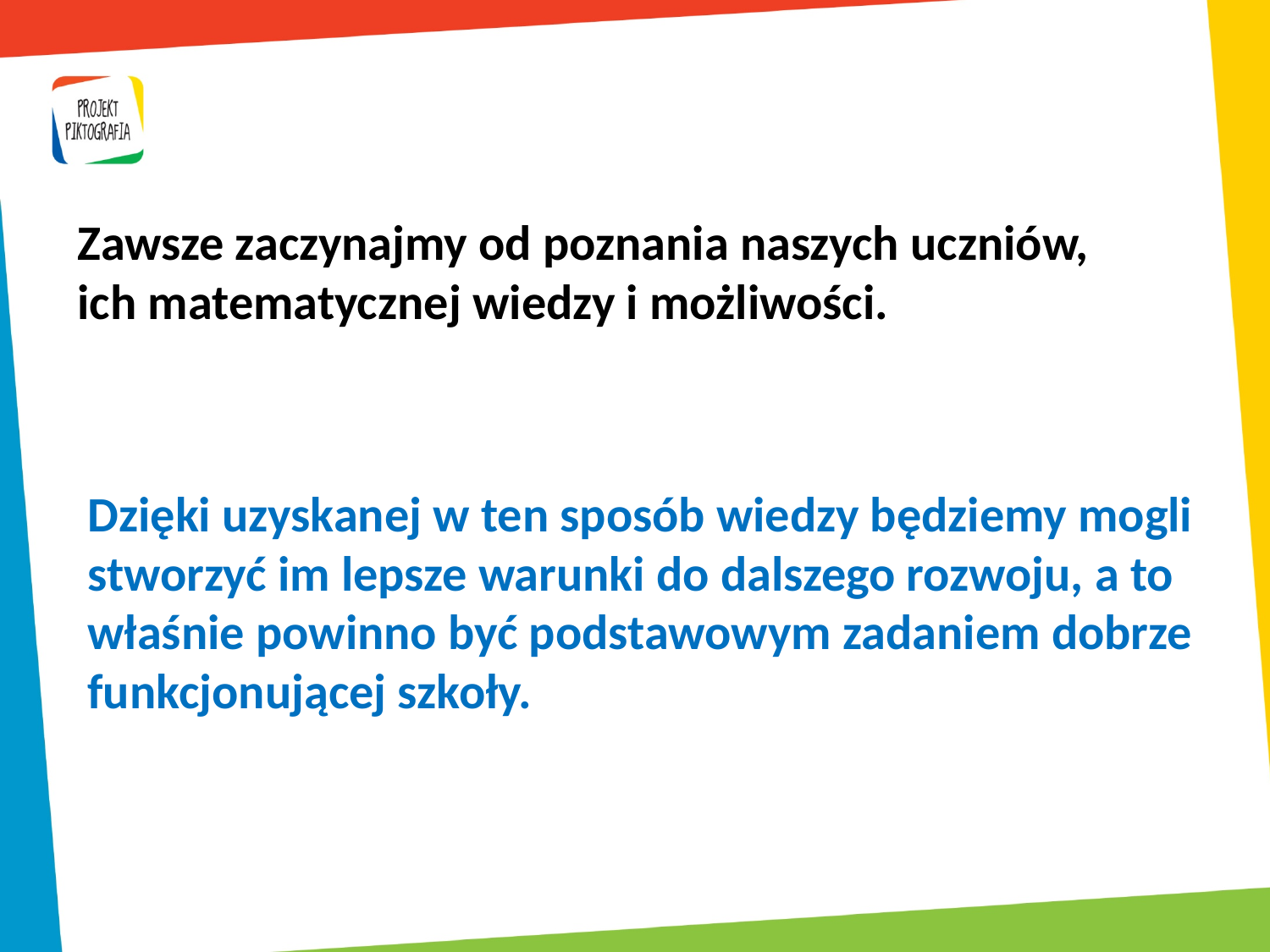

Zawsze zaczynajmy od poznania naszych uczniów,
ich matematycznej wiedzy i możliwości.

Dzięki uzyskanej w ten sposób wiedzy będziemy mogli stworzyć im lepsze warunki do dalszego rozwoju, a to właśnie powinno być podstawowym zadaniem dobrze funkcjonującej szkoły.